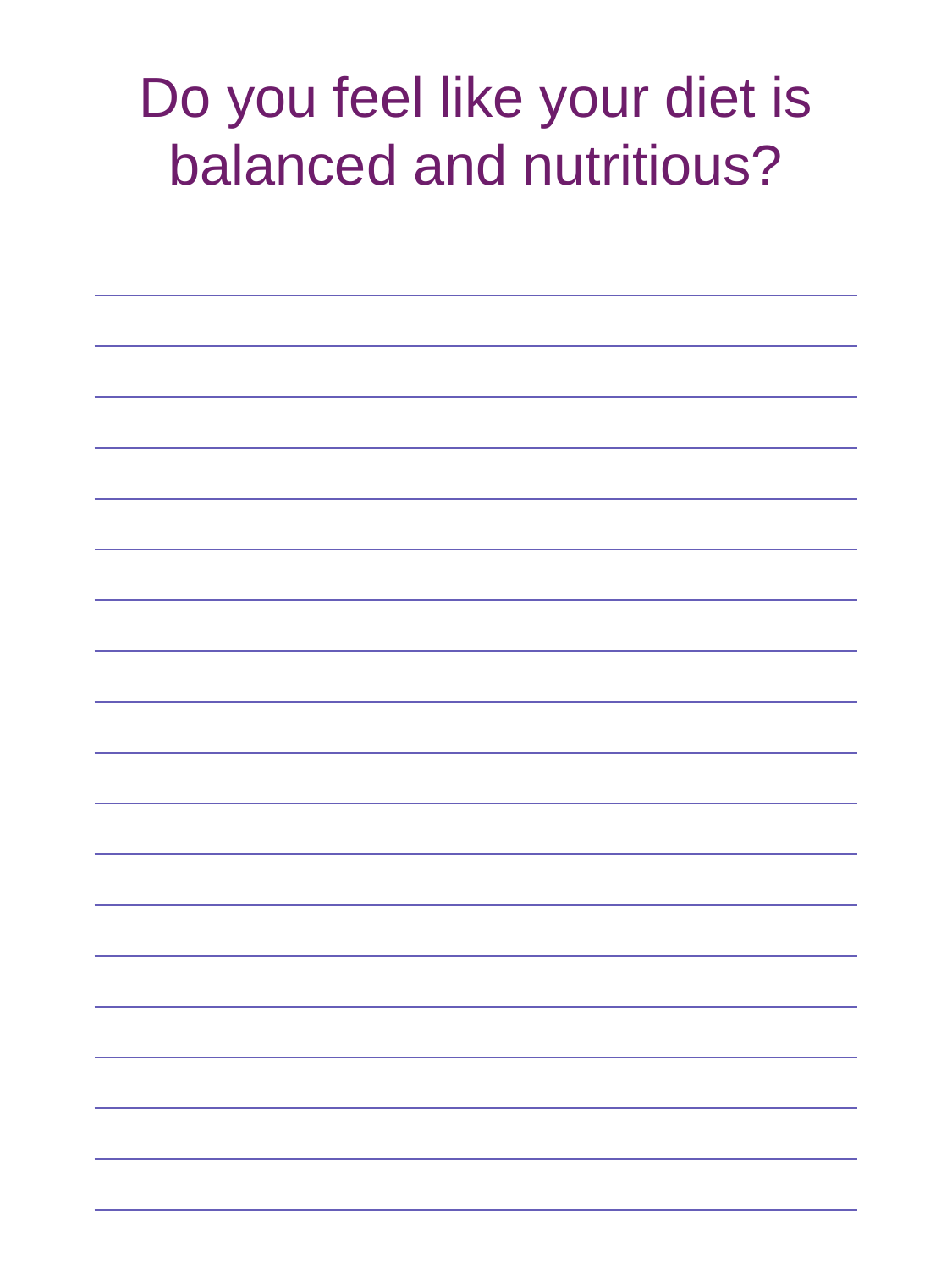

Do you feel like your diet is balanced and nutritious?
|  |
| --- |
|  |
|  |
|  |
|  |
|  |
|  |
|  |
|  |
|  |
|  |
|  |
|  |
|  |
|  |
|  |
|  |
|  |